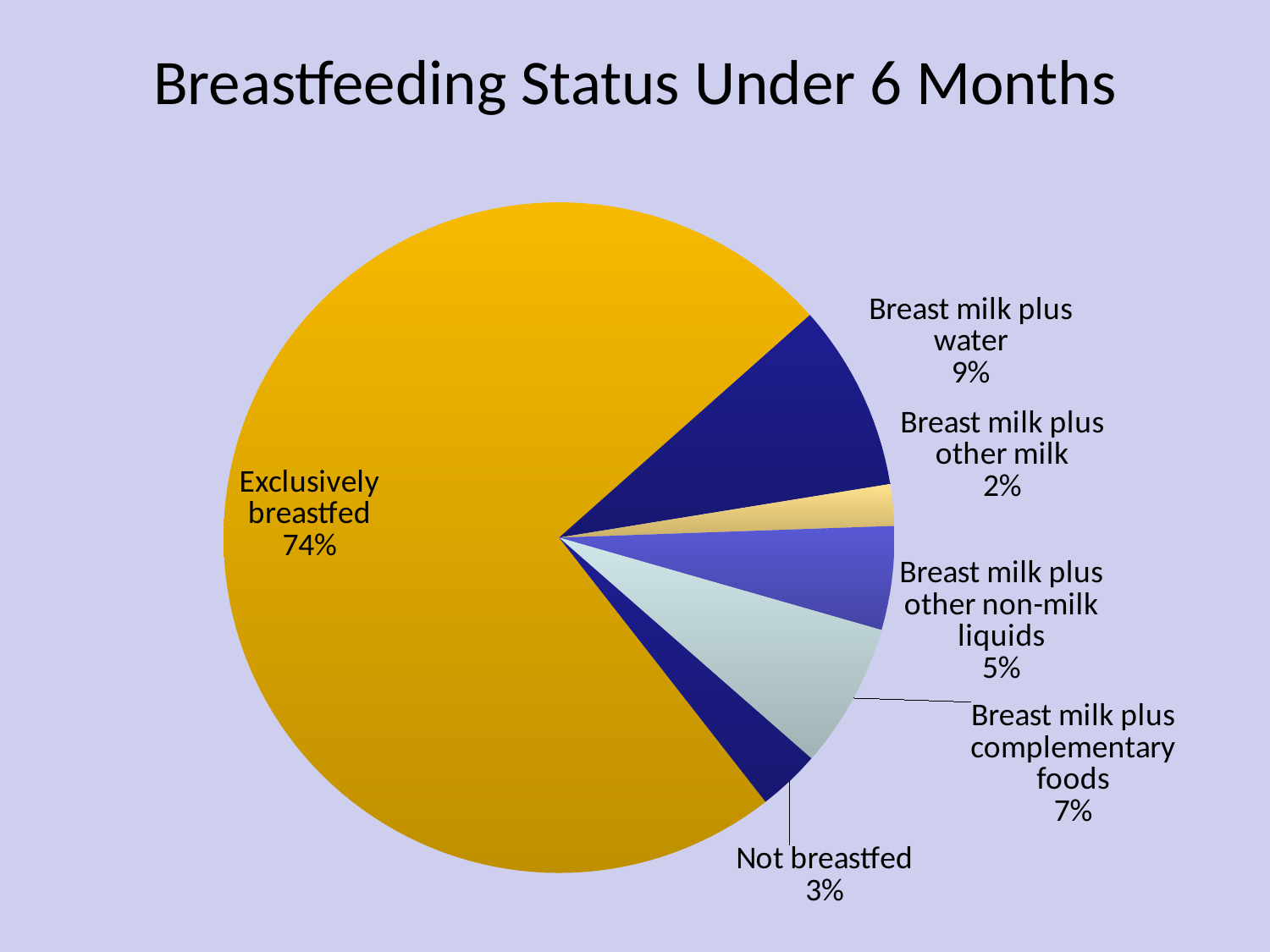

# Breastfeeding Status Under 6 Months

### Chart

| Category | Sales |
|---|---|
| Exclusively breastfed | 74.0 |
| Breast milk plus water | 9.0 |
| Breast milk plus other milk | 2.0 |
| Breast milk plus other non-milk liquids | 5.0 |
| Breast milk plus complementary foods | 7.0 |
| Not breastfed | 3.0 |